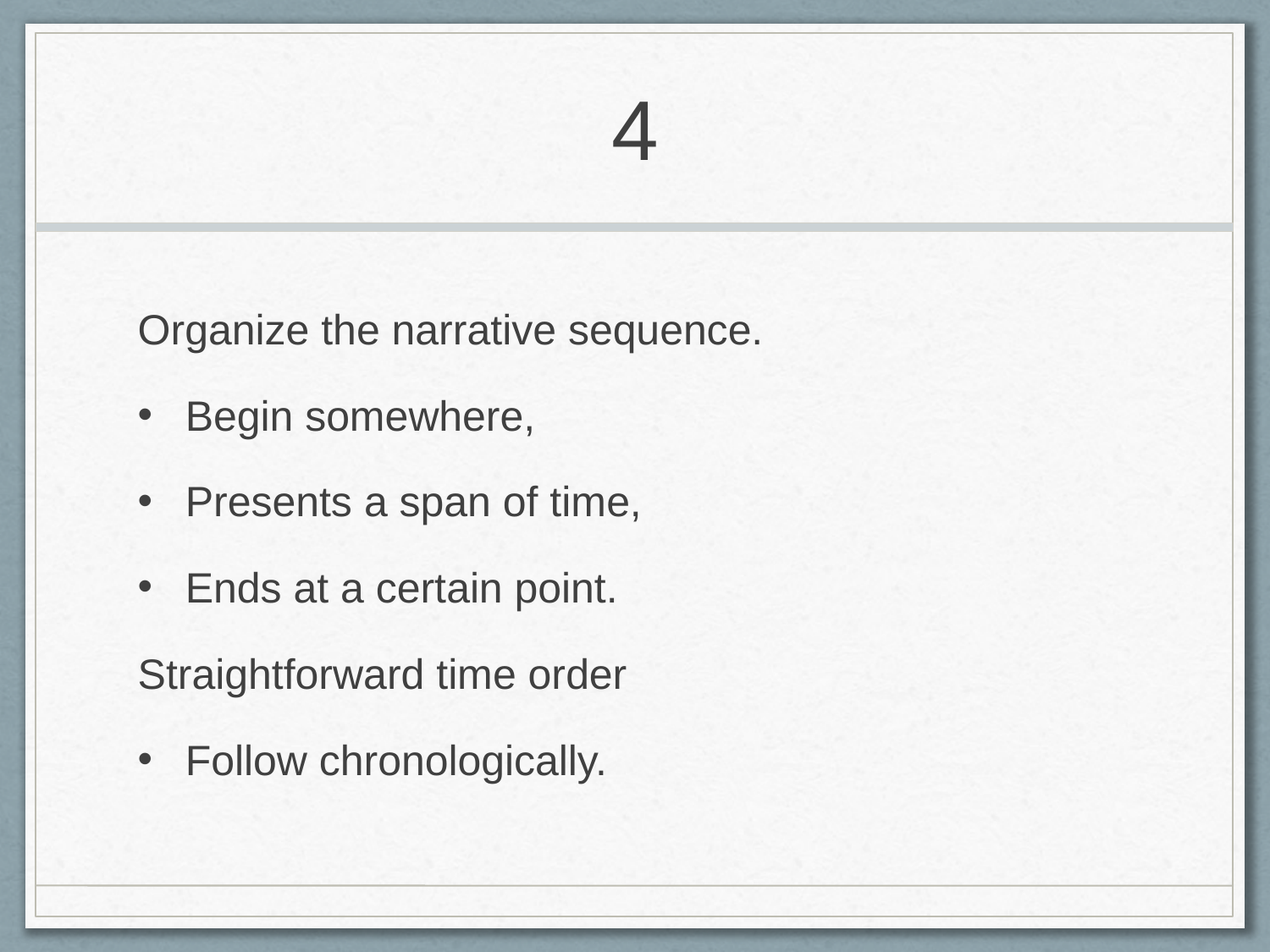

# 4
Organize the narrative sequence.
Begin somewhere,
Presents a span of time,
Ends at a certain point.
Straightforward time order
Follow chronologically.